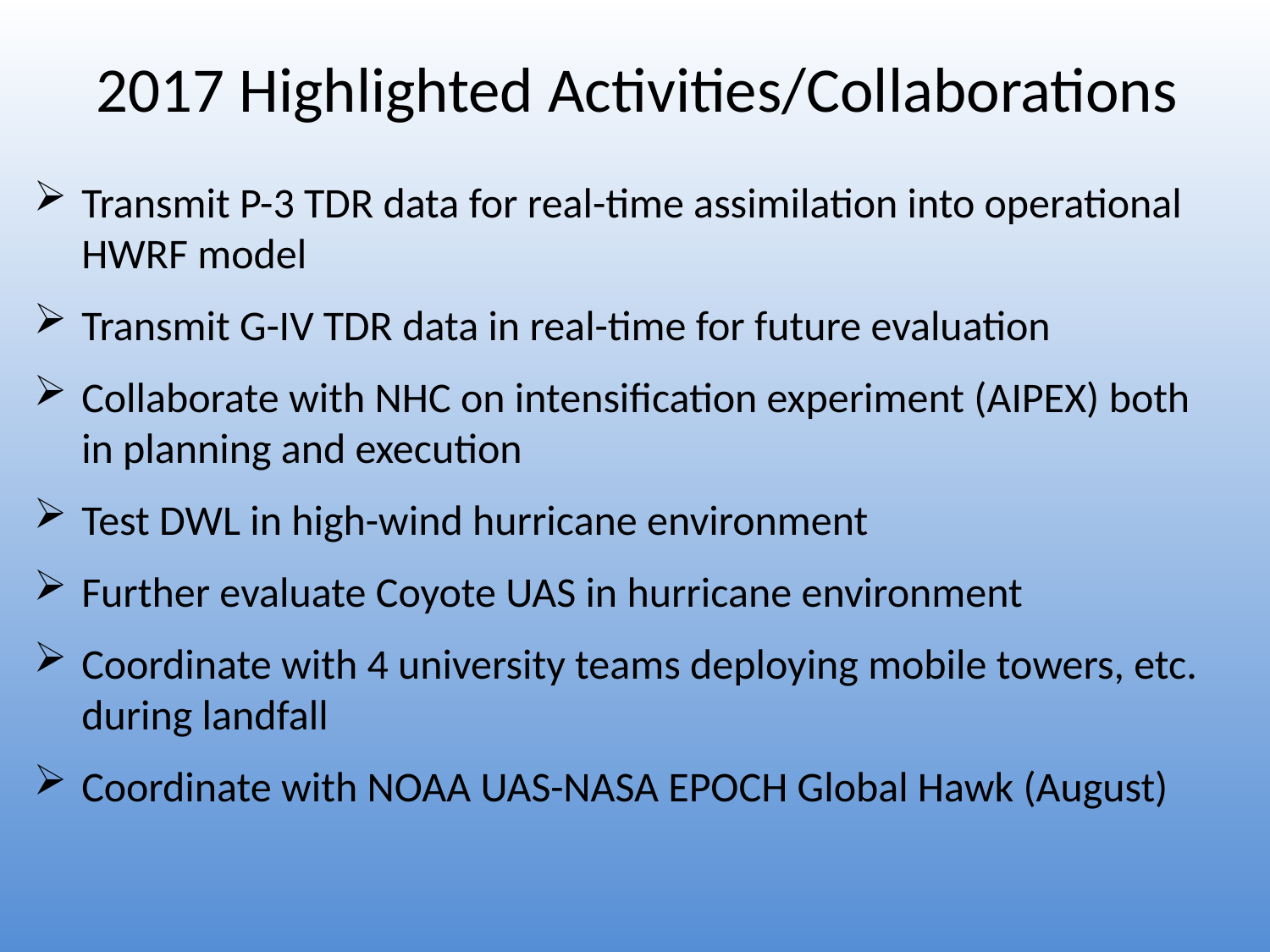

2017 Highlighted Activities/Collaborations
Transmit P-3 TDR data for real-time assimilation into operational HWRF model
Transmit G-IV TDR data in real-time for future evaluation
Collaborate with NHC on intensification experiment (AIPEX) both in planning and execution
Test DWL in high-wind hurricane environment
Further evaluate Coyote UAS in hurricane environment
Coordinate with 4 university teams deploying mobile towers, etc. during landfall
Coordinate with NOAA UAS-NASA EPOCH Global Hawk (August)